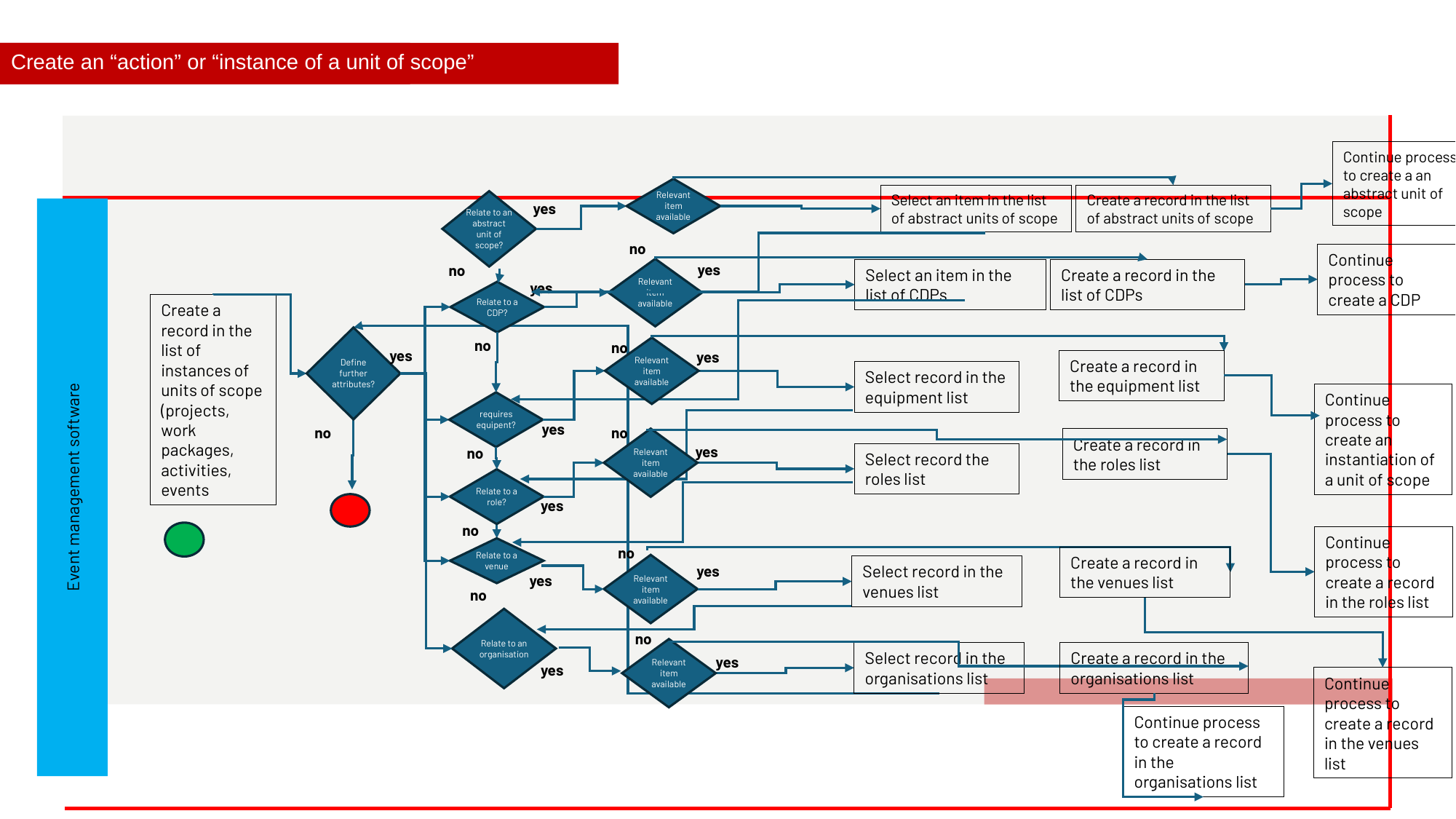

Create an “action” or “instance of a unit of scope”
Continue process to create a an abstract unit of scope
Relevant item available
Select an item in the list of abstract units of scope
Create a record in the list of abstract units of scope
Relate to an abstract unit of scope?
yes
no
Continue process to create a CDP
yes
no
Relevant item available
Select an item in the list of CDPs
Create a record in the list of CDPs
yes
Relate to a CDP?
Create a record in the  list of instances of units of scope (projects, work packages, activities, events
Define further attributes?
no
no
Relevant item available
yes
yes
Create a record in the equipment list
Select record in the equipment list
Continue process to create an instantiation of a unit of scope
requires equipent?
yes
no
no
Relevant item available
Create a record in the roles list
yes
no

Event management software

Select record the roles list
Relate to a role?
yes

no

Continue process to create a record in the roles list
Relate to a venue
no
Create a record in the venues list
Relevant item available
Select record in the venues list
yes
yes
no
Relate to an organisation
no
Relevant item available
Select record in the organisations list
Create a record in the organisations list
yes
yes
Continue process to create a record in the venues list
Continue process to create a record in the organisations list